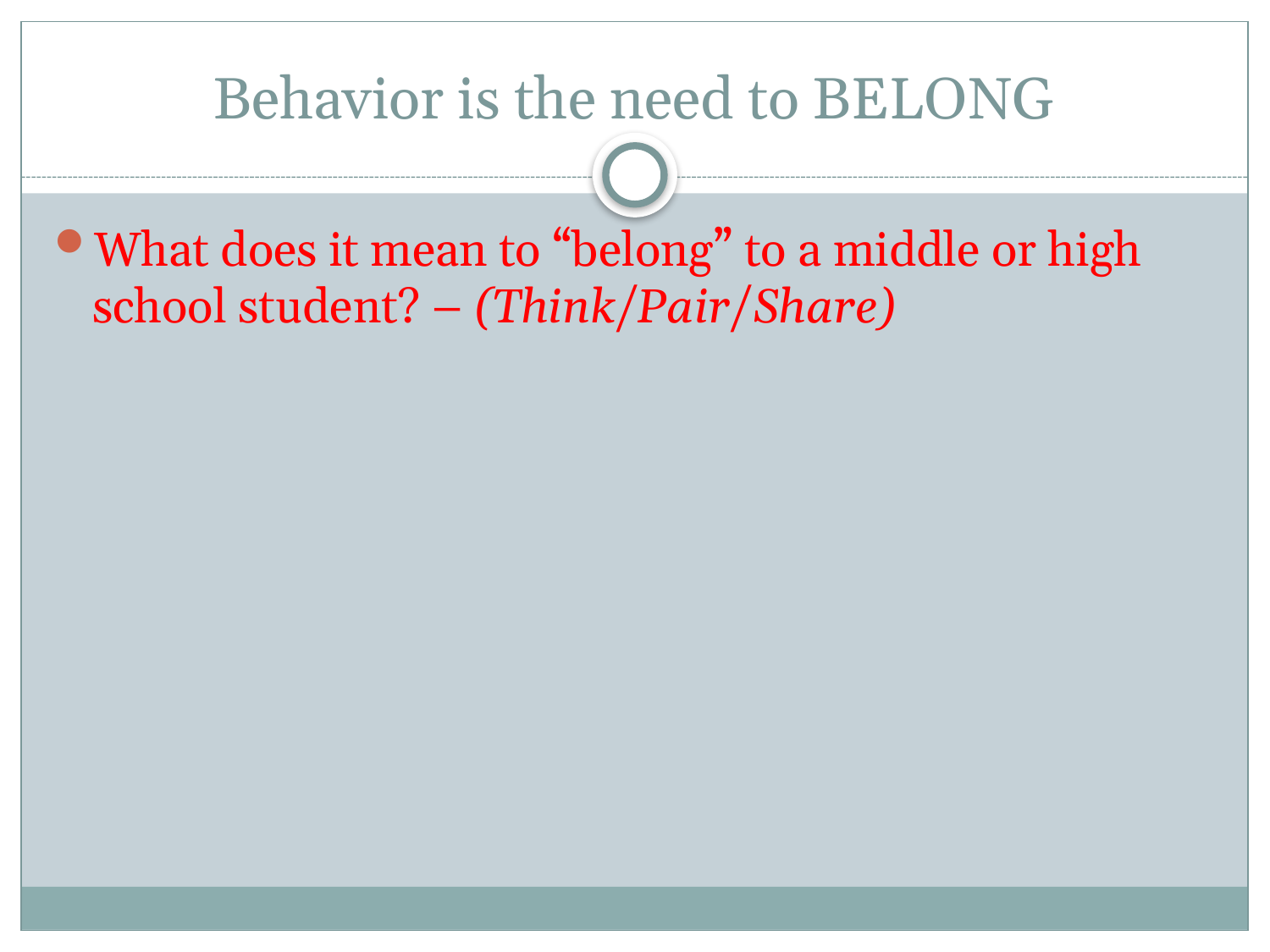

# Behavior is the need to BELONG
What does it mean to “belong” to a middle or high school student? – (Think/Pair/Share)